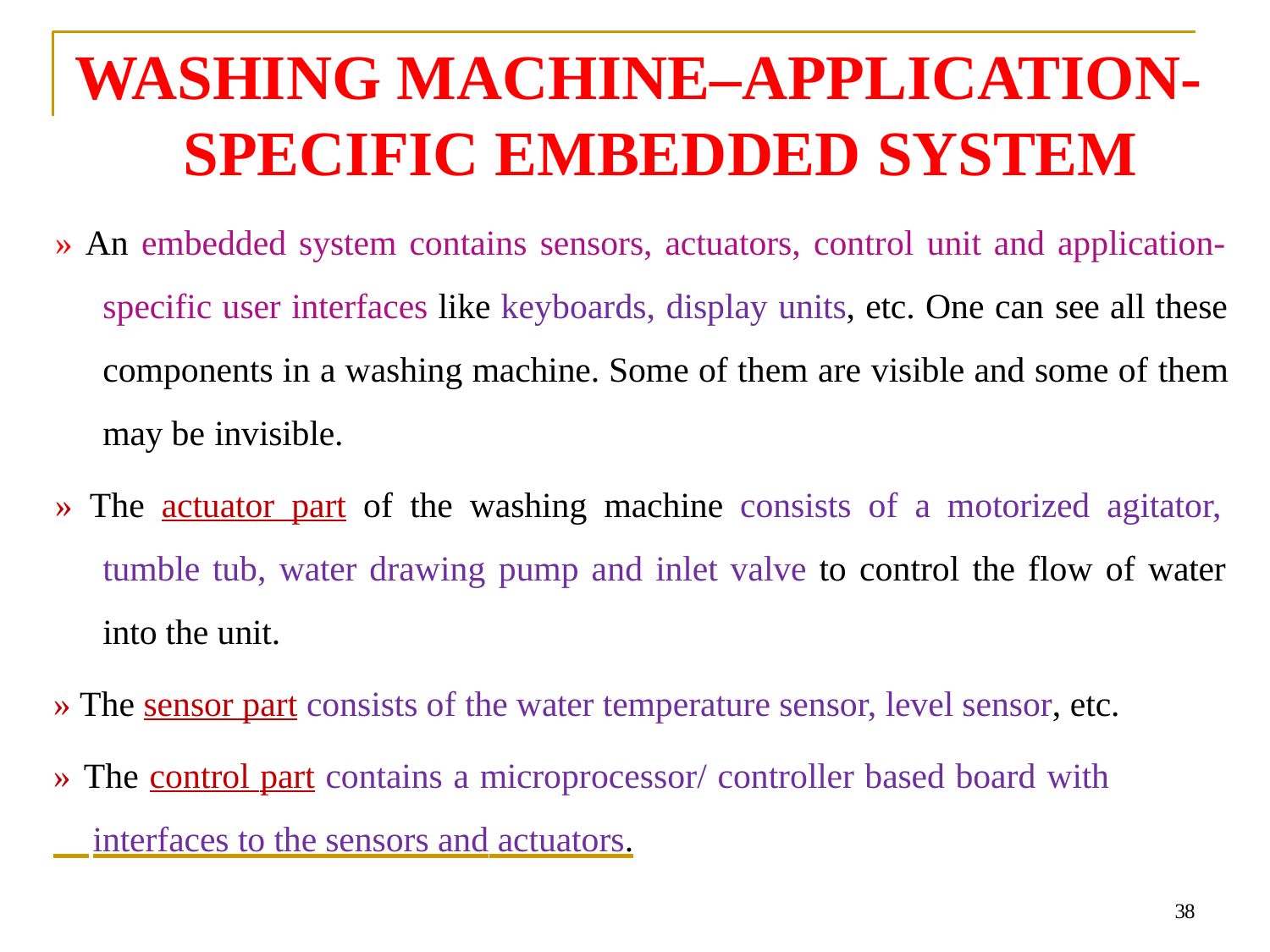

# WASHING MACHINE–APPLICATION-  SPECIFIC EMBEDDED SYSTEM
» An embedded system contains sensors, actuators, control unit and application-  specific user interfaces like keyboards, display units, etc. One can see all these  components in a washing machine. Some of them are visible and some of them  may be invisible.
» The actuator part of the washing machine consists of a motorized agitator,  tumble tub, water drawing pump and inlet valve to control the flow of water  into the unit.
» The sensor part consists of the water temperature sensor, level sensor, etc.
» The control part contains a microprocessor/ controller based board with
    interfaces to the sensors and actuators.
38